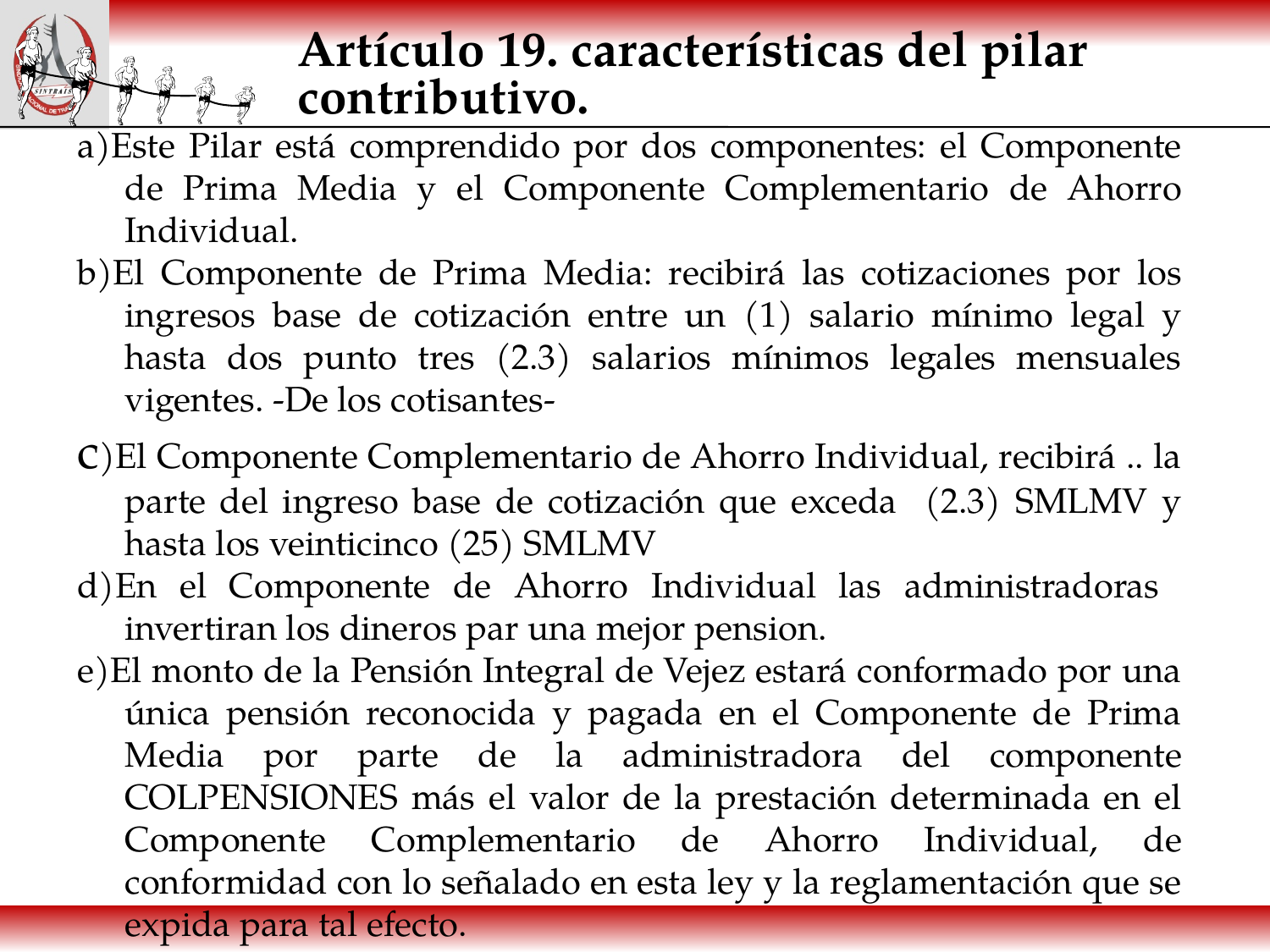

# Artículo 19. características del pilar contributivo.
a)Este Pilar está comprendido por dos componentes: el Componente de Prima Media y el Componente Complementario de Ahorro Individual.
b)El Componente de Prima Media: recibirá las cotizaciones por los ingresos base de cotización entre un (1) salario mínimo legal y hasta dos punto tres (2.3) salarios mínimos legales mensuales vigentes. -De los cotisantes-
c)El Componente Complementario de Ahorro Individual, recibirá .. la parte del ingreso base de cotización que exceda  (2.3) SMLMV y hasta los veinticinco (25) SMLMV
d)En el Componente de Ahorro Individual las administradoras  invertiran los dineros par una mejor pension.
e)El monto de la Pensión Integral de Vejez estará conformado por una única pensión reconocida y pagada en el Componente de Prima Media por parte de la administradora del componente COLPENSIONES más el valor de la prestación determinada en el Componente Complementario de Ahorro Individual, de conformidad con lo señalado en esta ley y la reglamentación que se expida para tal efecto.